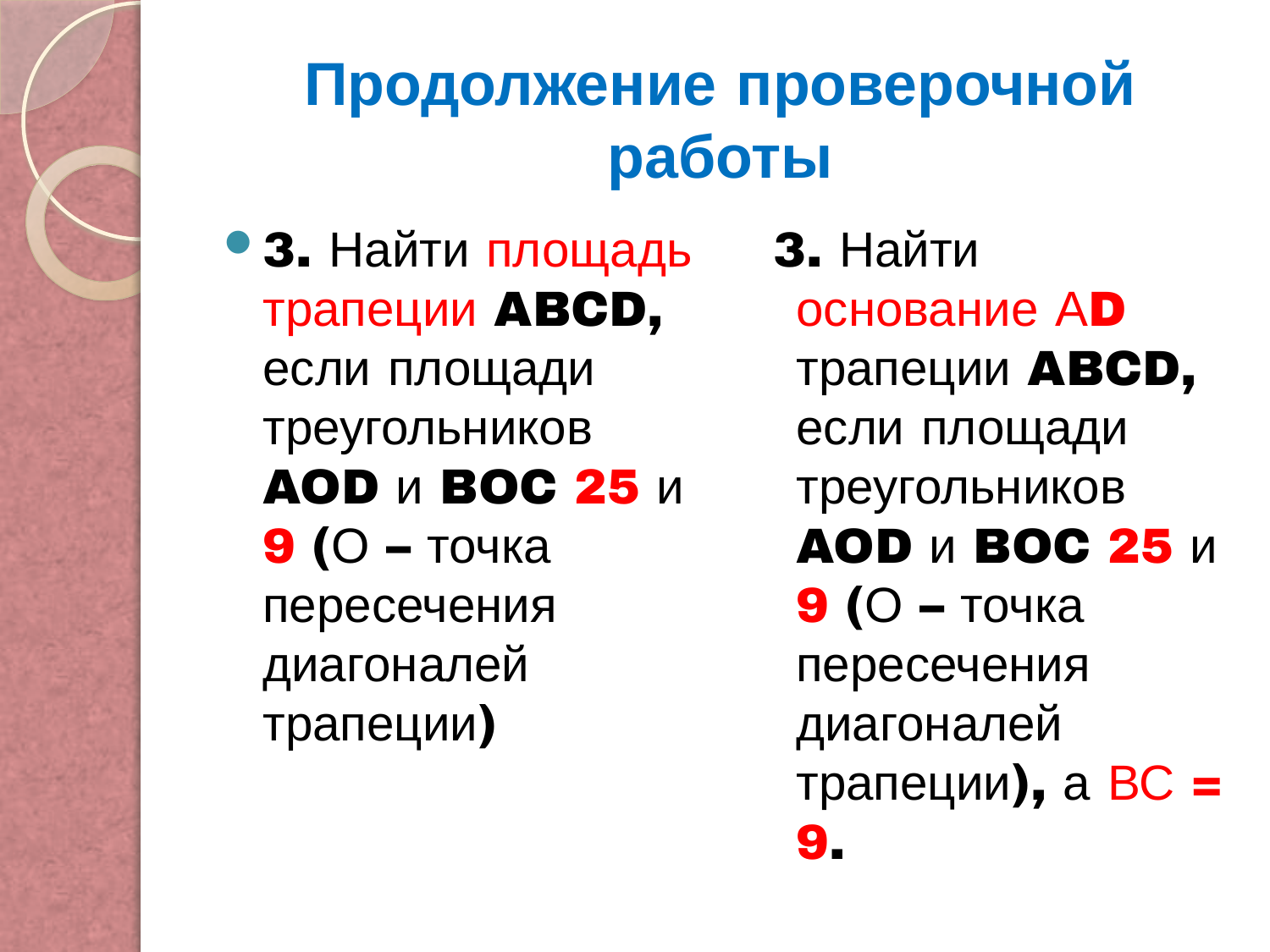

# Продолжение проверочной работы
3. Найти площадь трапеции ABCD, если площади треугольников AOD и BOC 25 и 9 (О – точка пересечения диагоналей трапеции)
 3. Найти основание АD трапеции ABCD, если площади треугольников AOD и BOC 25 и 9 (О – точка пересечения диагоналей трапеции), а ВС = 9.